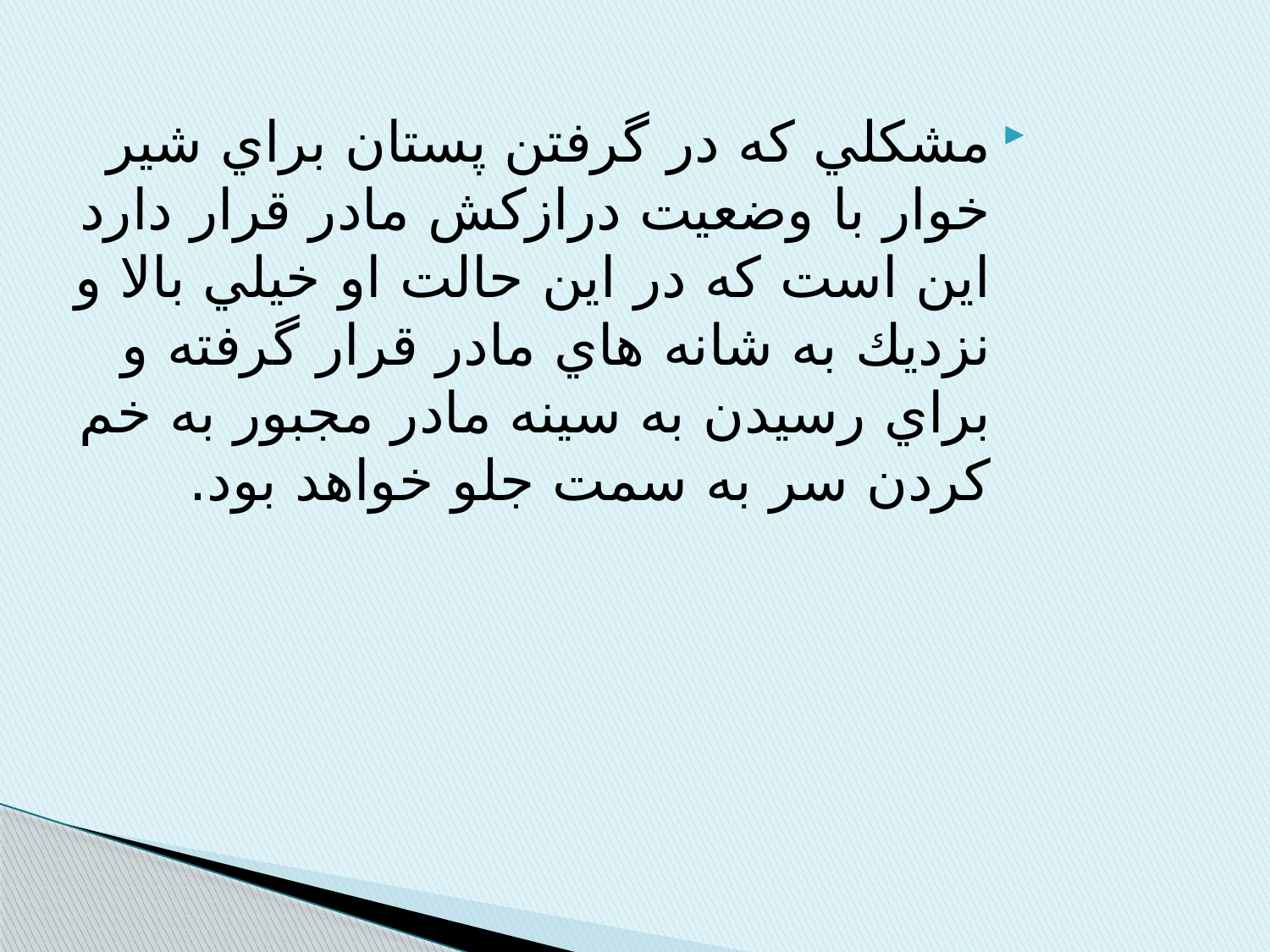

مشكلي كه در گرفتن پستان براي شير خوار با وضعيت درازكش مادر قرار دارد اين است كه در اين حالت او خيلي بالا و نزديك به شانه هاي مادر قرار گرفته و براي رسيدن به سينه مادر مجبور به خم كردن سر به سمت جلو خواهد بود.